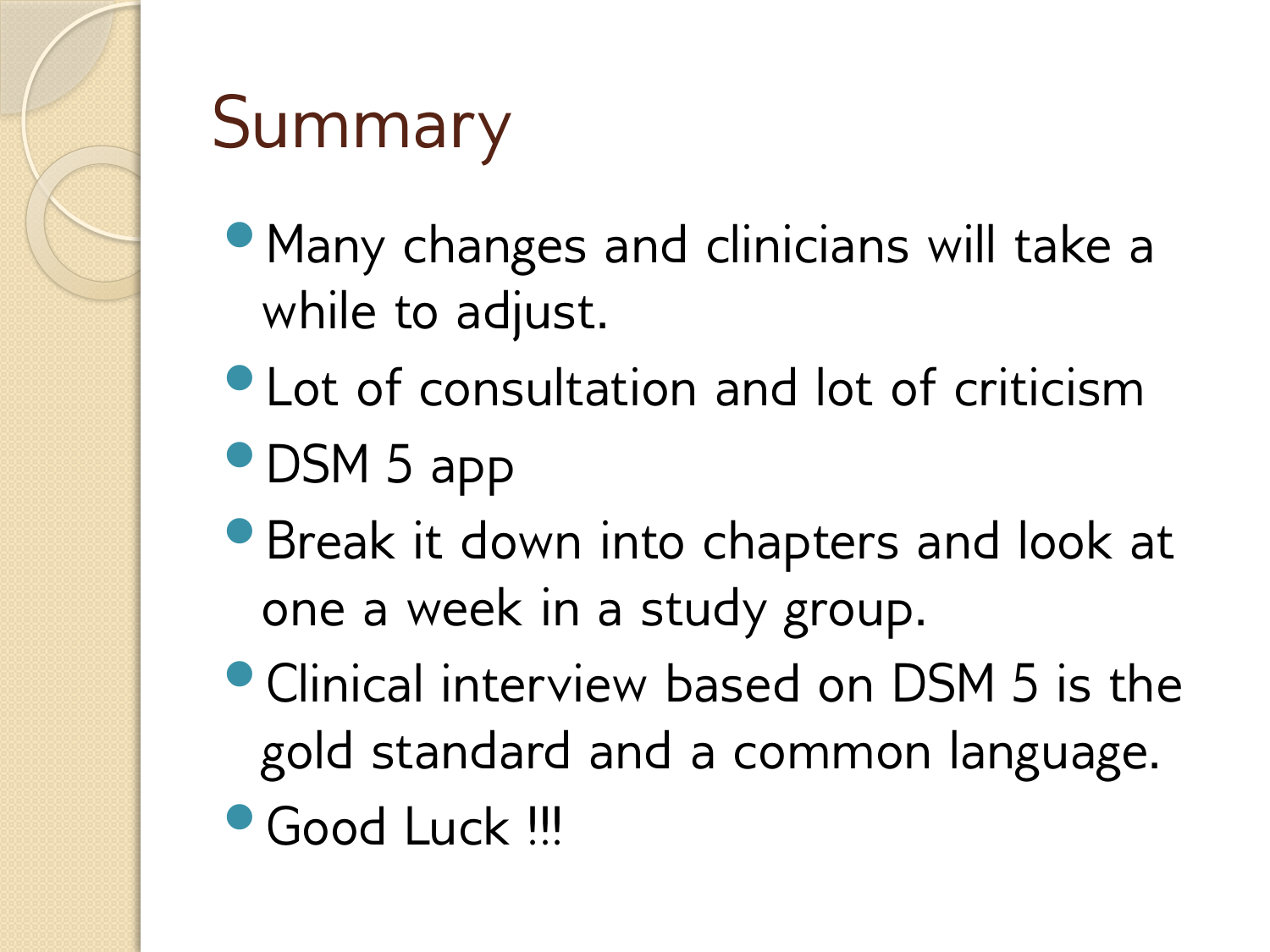

# Summary
Many changes and clinicians will take a while to adjust.
Lot of consultation and lot of criticism
DSM 5 app
Break it down into chapters and look at one a week in a study group.
Clinical interview based on DSM 5 is the gold standard and a common language.
Good Luck !!!